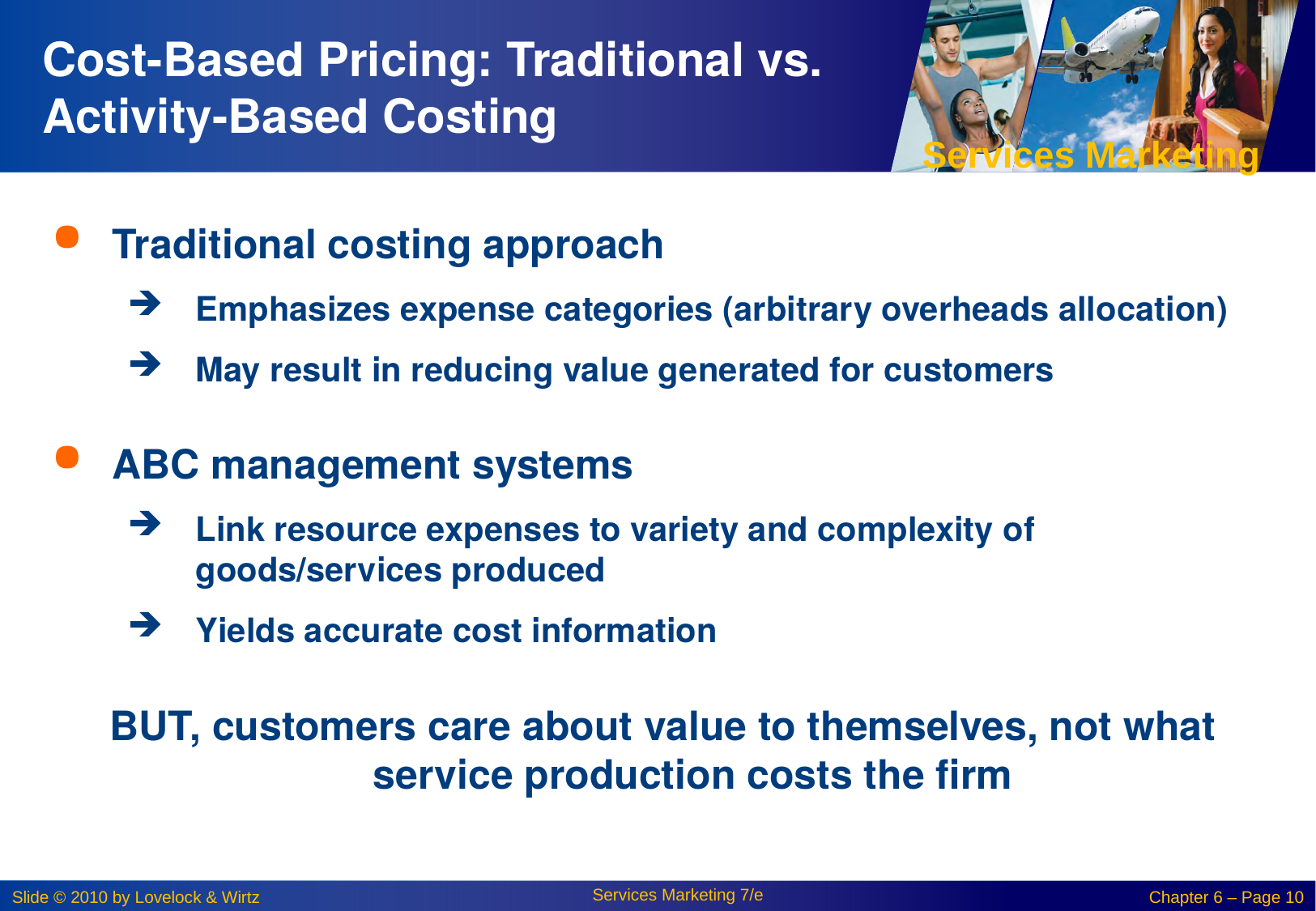

# Cost-Based Pricing: Traditional vs. Activity-Based Costing
Traditional costing approach
Emphasizes expense categories (arbitrary overheads allocation)
May result in reducing value generated for customers
ABC management systems
Link resource expenses to variety and complexity of goods/services produced
Yields accurate cost information
BUT, customers care about value to themselves, not what service production costs the firm